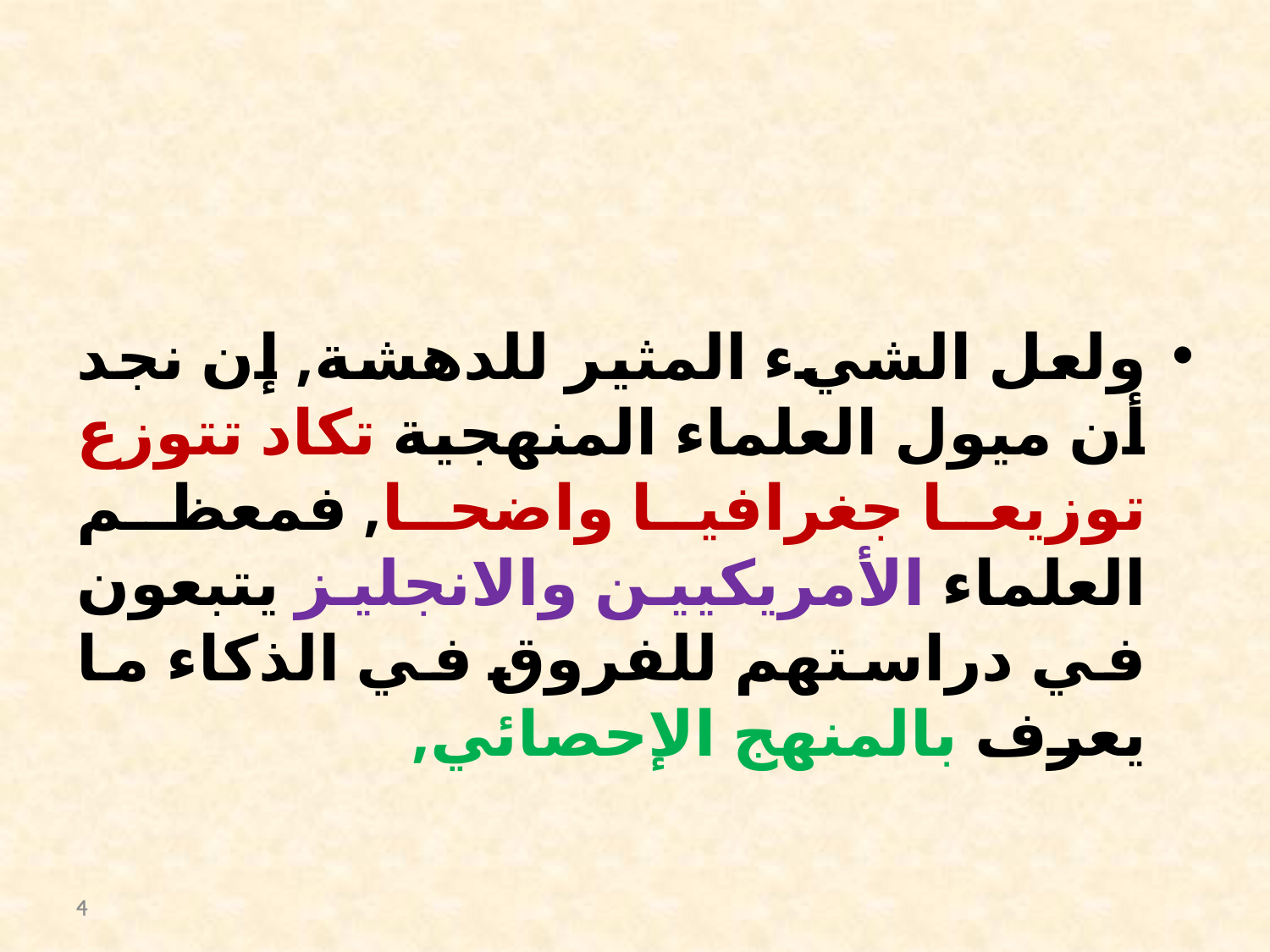

#

ولعل الشيء المثير للدهشة, إن نجد أن ميول العلماء المنهجية تكاد تتوزع توزيعا جغرافيا واضحا, فمعظم العلماء الأمريكيين والانجليز يتبعون في دراستهم للفروق في الذكاء ما يعرف بالمنهج الإحصائي,
4